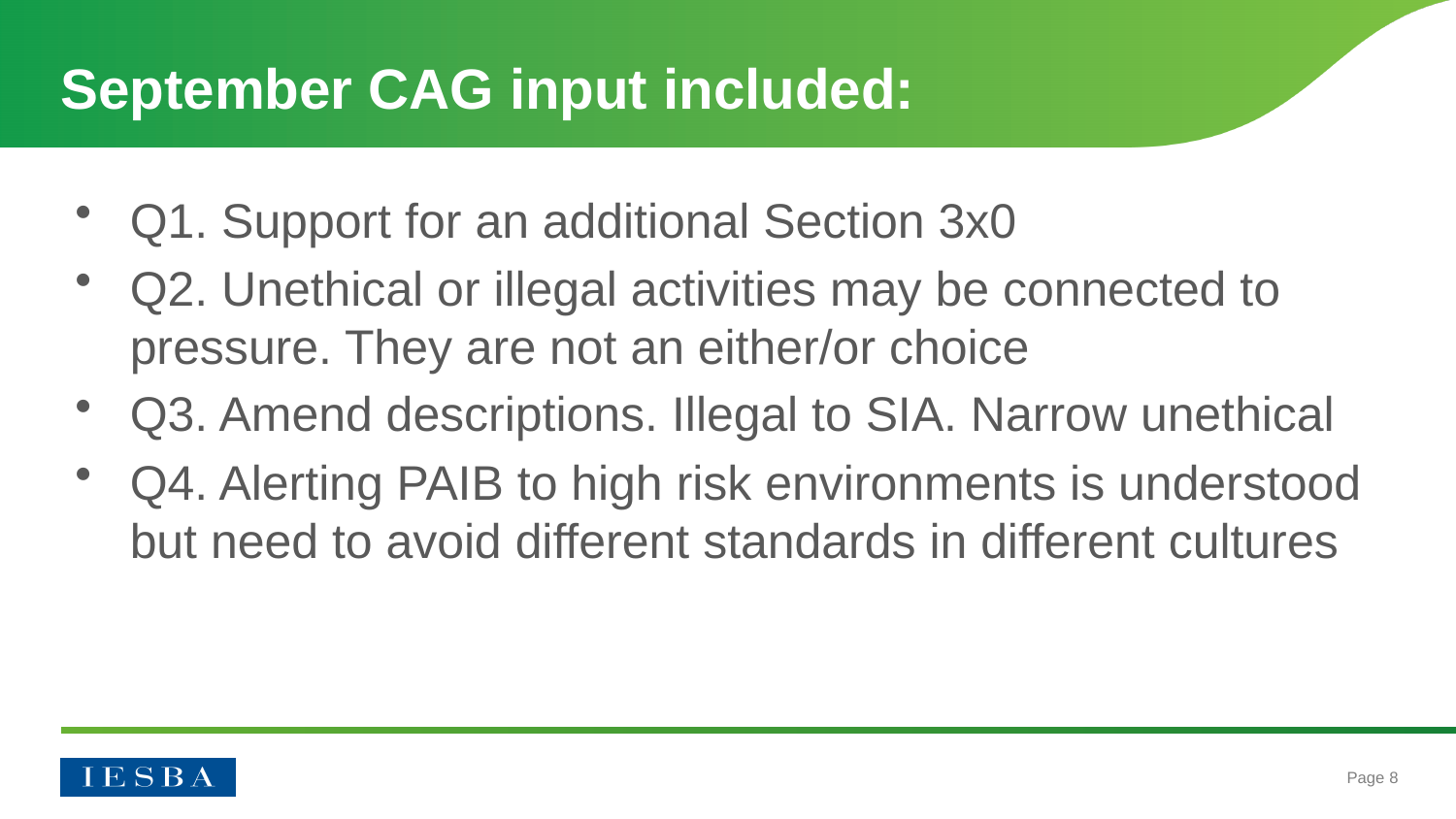

# September CAG input included:
Q1. Support for an additional Section 3x0
Q2. Unethical or illegal activities may be connected to pressure. They are not an either/or choice
Q3. Amend descriptions. Illegal to SIA. Narrow unethical
Q4. Alerting PAIB to high risk environments is understood but need to avoid different standards in different cultures